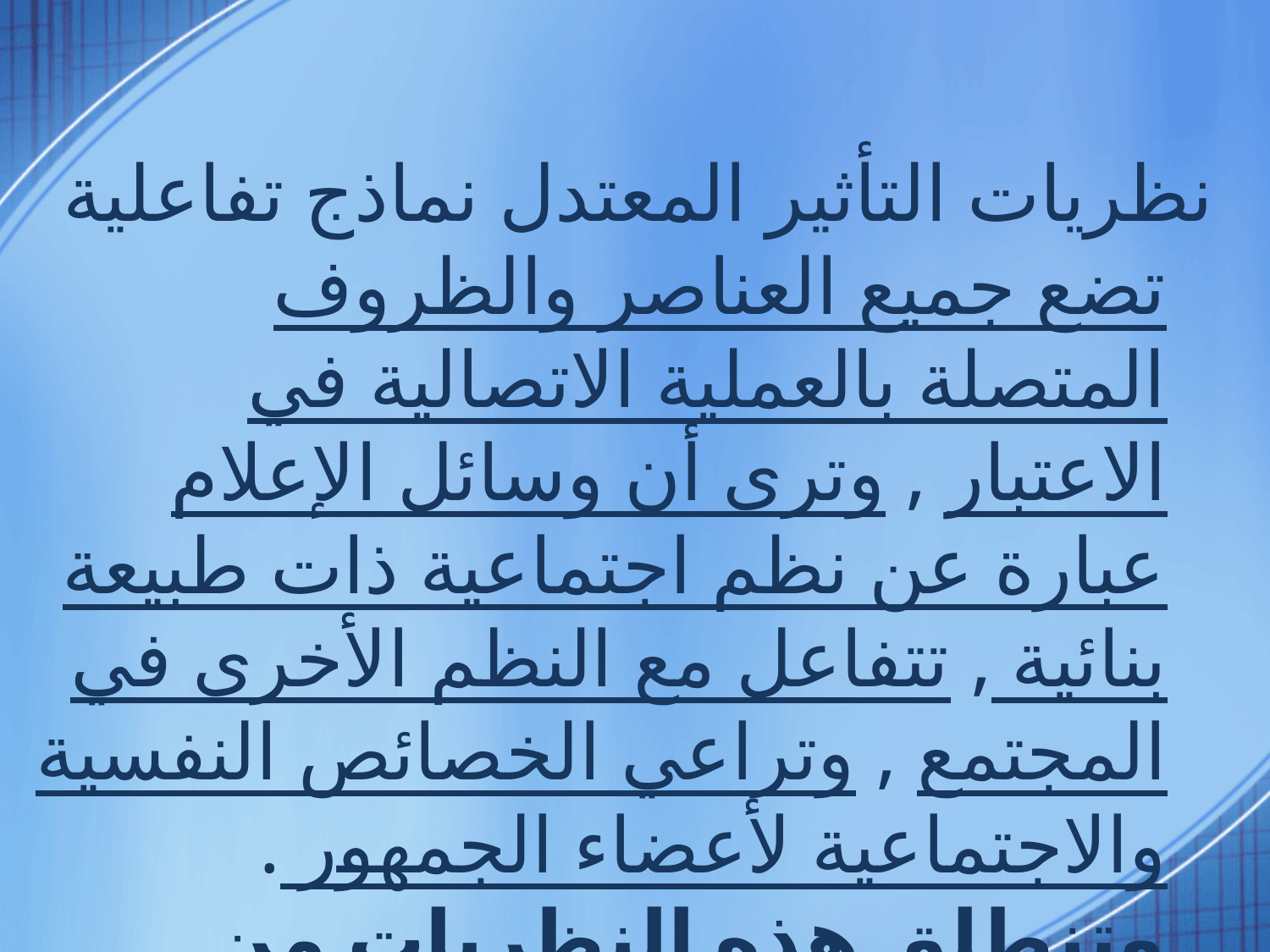

نظريات التأثير المعتدل نماذج تفاعلية  تضع جميع العناصر والظروف المتصلة بالعملية الاتصالية في الاعتبار , وترى أن وسائل الإعلام عبارة عن نظم اجتماعية ذات طبيعة بنائية , تتفاعل مع النظم الأخرى في المجتمع , وتراعي الخصائص النفسية والاجتماعية لأعضاء الجمهور . وتنطلق هذه النظريات من الافتراضات التالية :